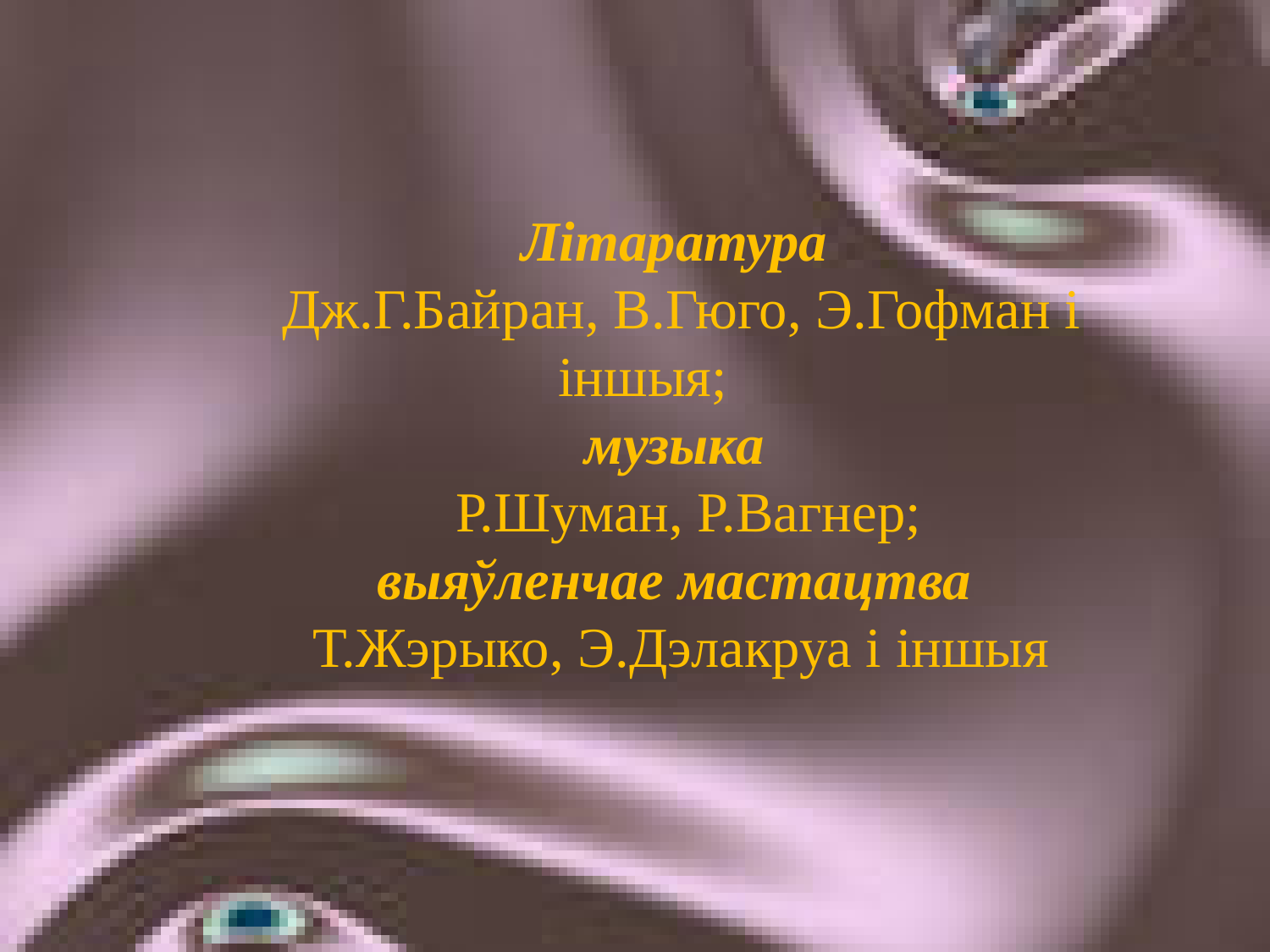

Літаратура
Дж.Г.Байран, В.Гюго, Э.Гофман і іншыя;
музыка
 Р.Шуман, Р.Вагнер;
выяўленчае мастацтва
Т.Жэрыко, Э.Дэлакруа і іншыя